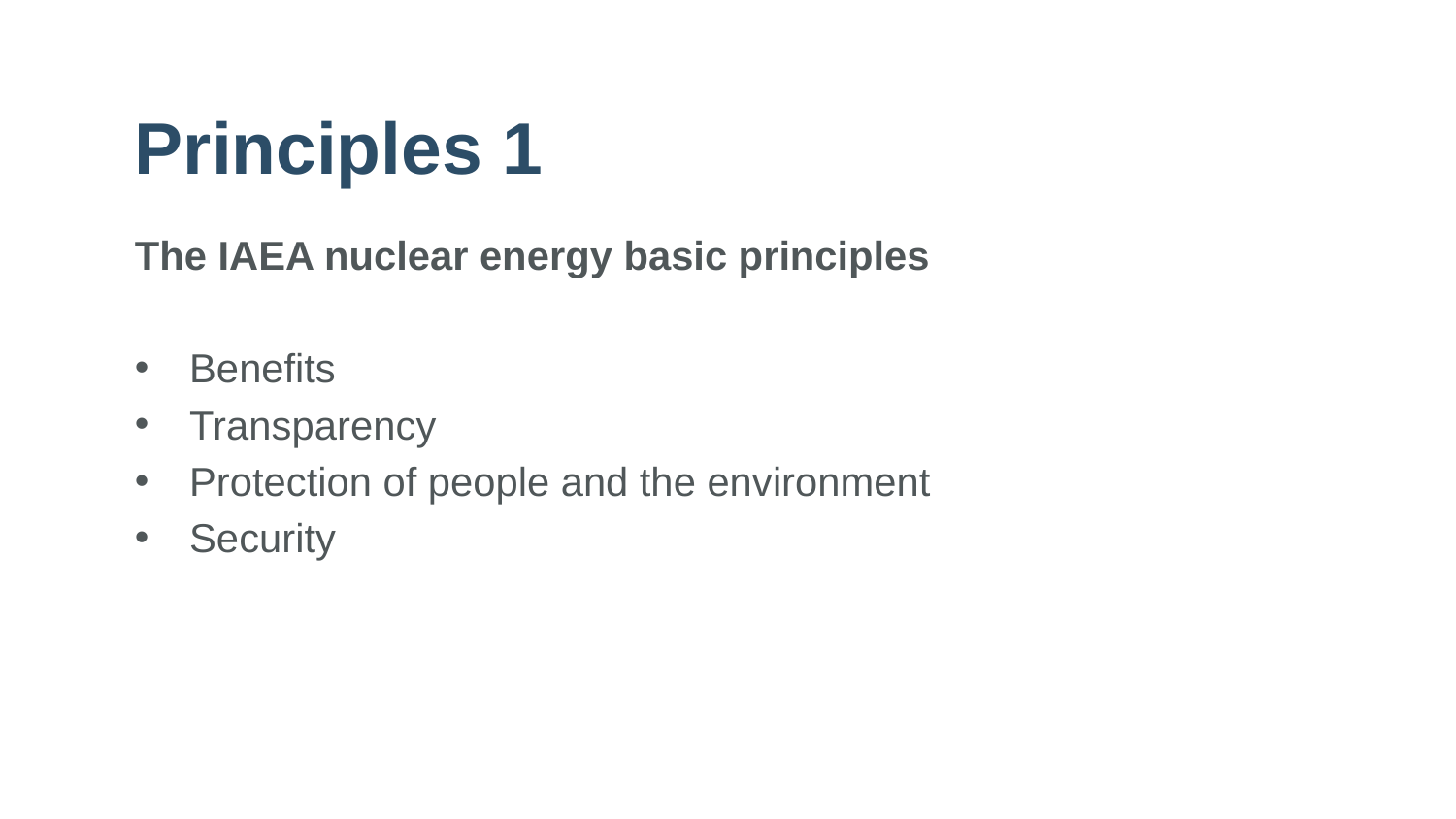

# Principles 1
The IAEA nuclear energy basic principles

Benefits
Transparency
Protection of people and the environment
Security